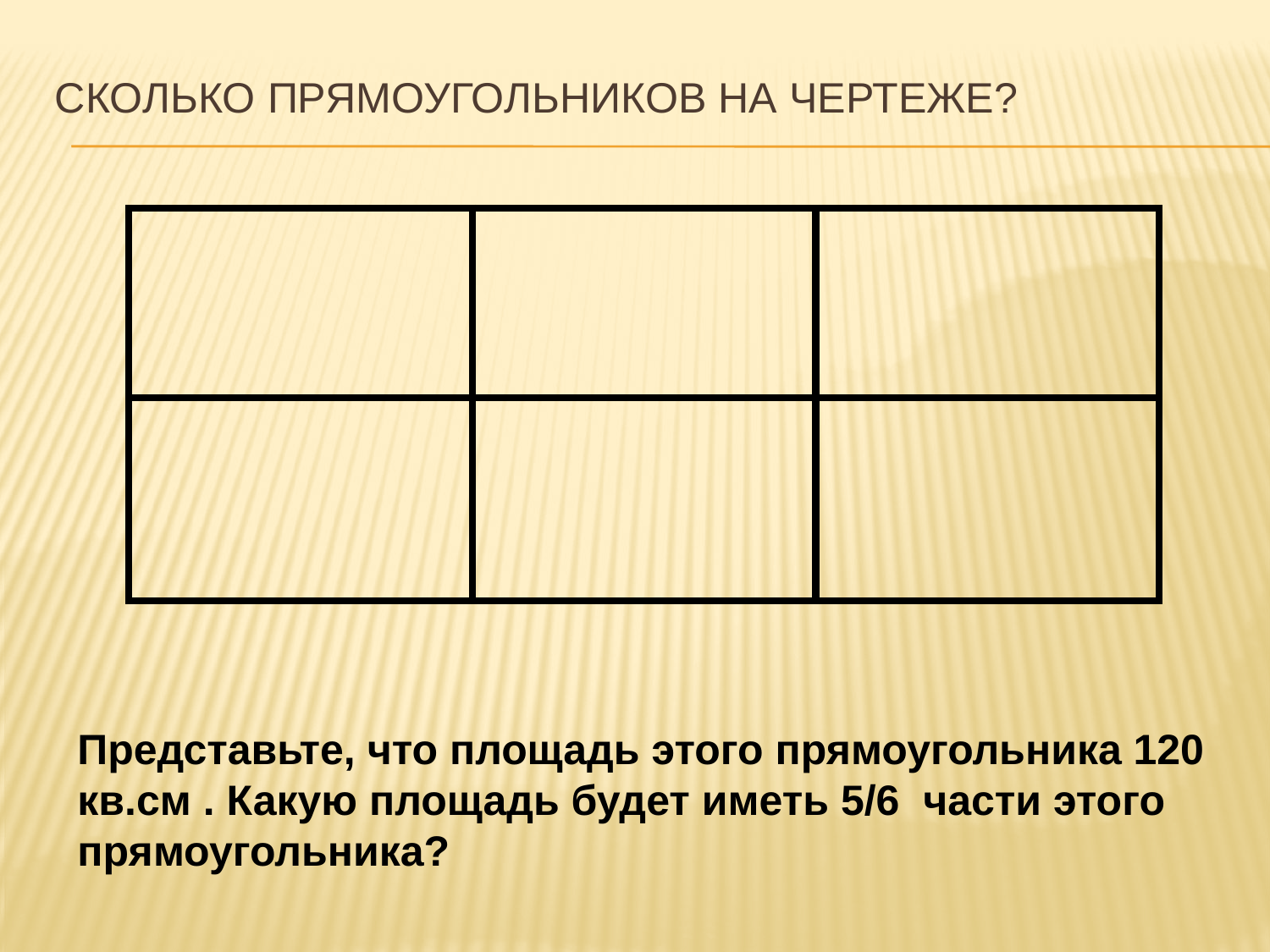

# Сколько прямоугольников на чертеже?
|  |  |  |
| --- | --- | --- |
|  |  |  |
Представьте, что площадь этого прямоугольника 120 кв.см . Какую площадь будет иметь 5/6  части этого прямоугольника?